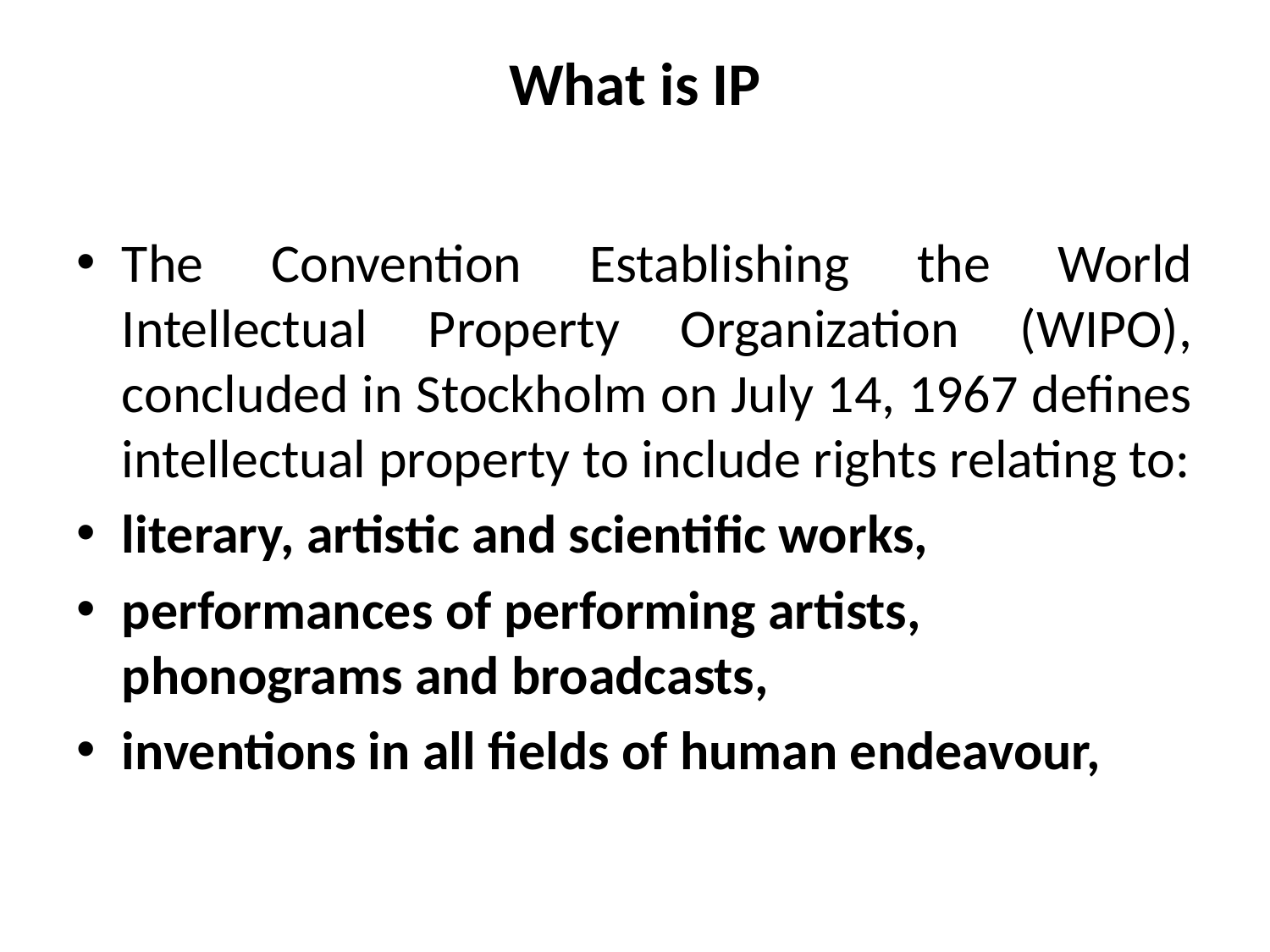

# What is IP
The Convention Establishing the World Intellectual Property Organization (WIPO), concluded in Stockholm on July 14, 1967 defines intellectual property to include rights relating to:
literary, artistic and scientific works,
performances of performing artists, phonograms and broadcasts,
inventions in all fields of human endeavour,